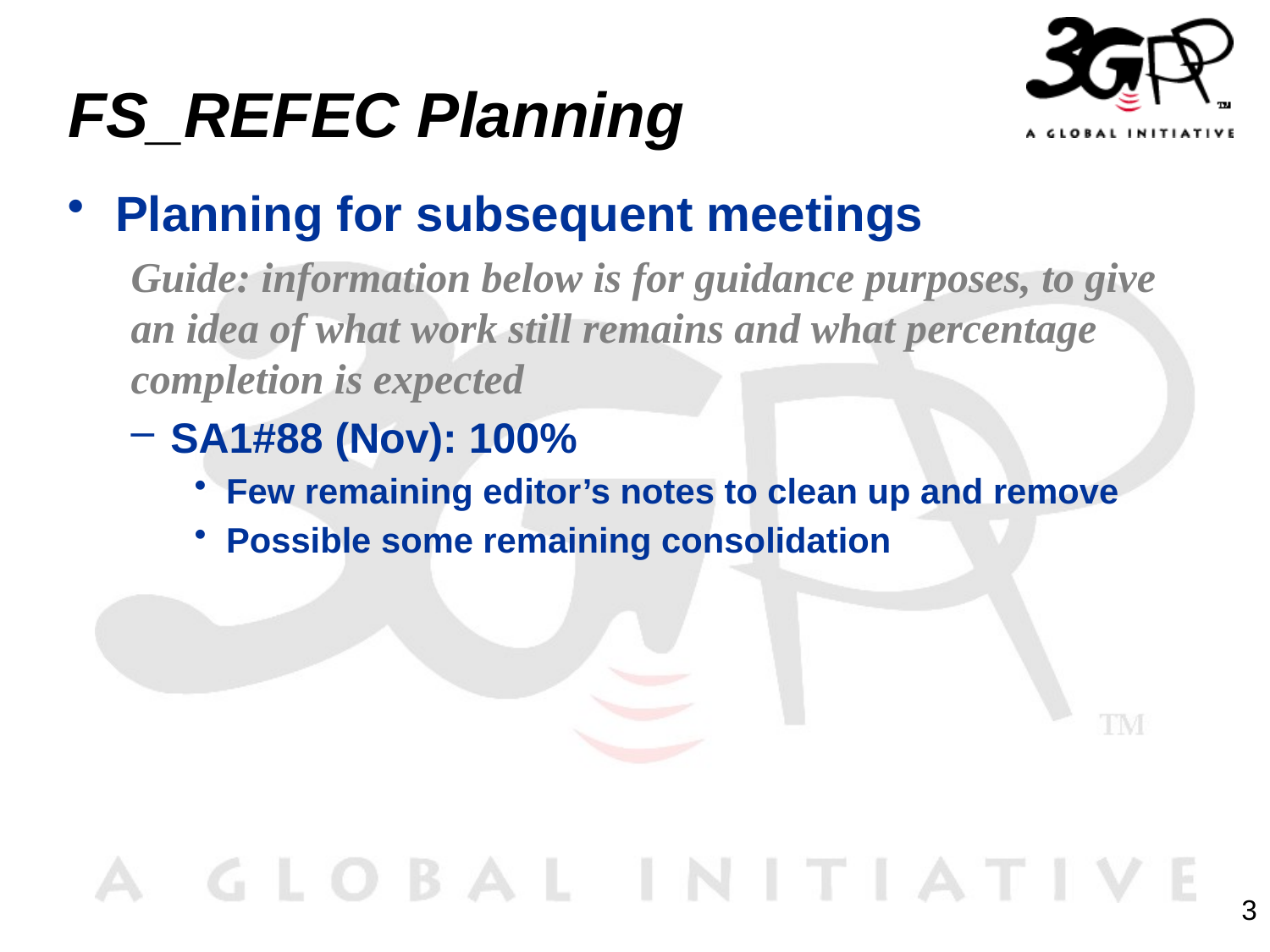

# FS_REFEC Planning
Planning for subsequent meetings
Guide: information below is for guidance purposes, to give an idea of what work still remains and what percentage completion is expected
SA1#88 (Nov): 100%
Few remaining editor’s notes to clean up and remove
Possible some remaining consolidation

3